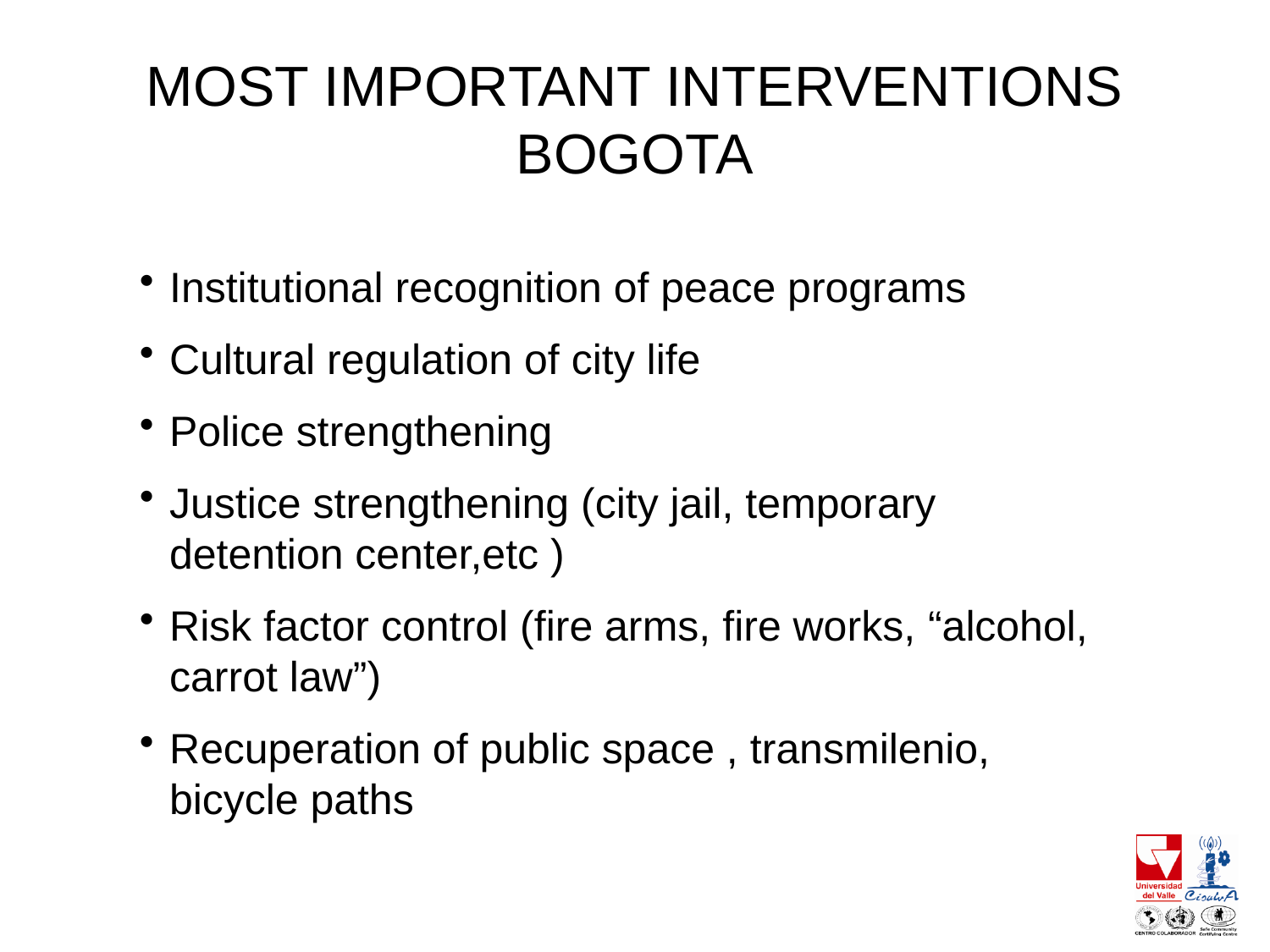

# MOST IMPORTANT INTERVENTIONS BOGOTA
Institutional recognition of peace programs
Cultural regulation of city life
Police strengthening
Justice strengthening (city jail, temporary detention center,etc )
Risk factor control (fire arms, fire works, “alcohol, carrot law”)
Recuperation of public space , transmilenio, bicycle paths